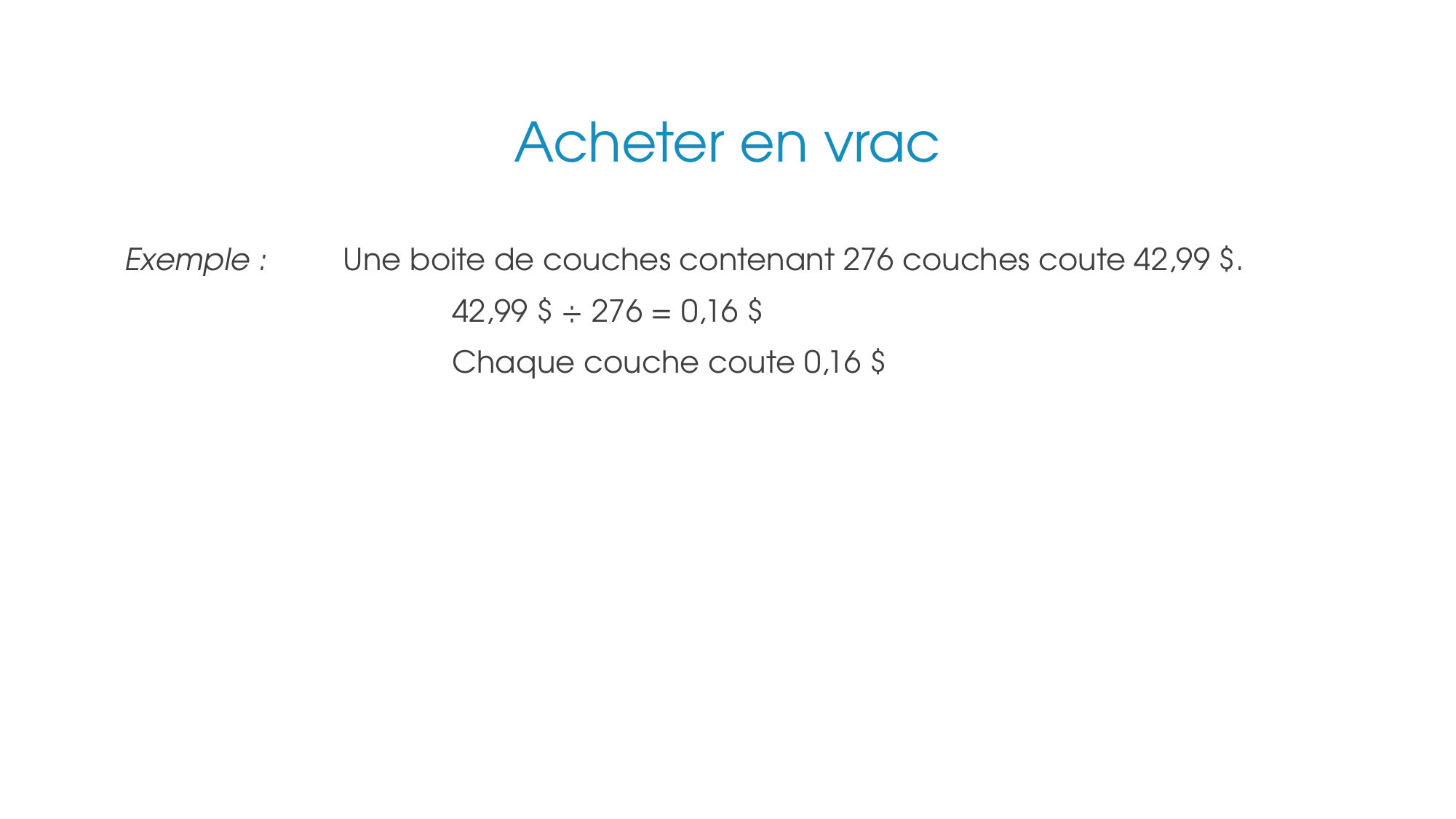

# Acheter en vrac
Exemple : 	Une boite de couches contenant 276 couches coute 42,99 $.
			42,99 $ ÷ 276 = 0,16 $
			Chaque couche coute 0,16 $